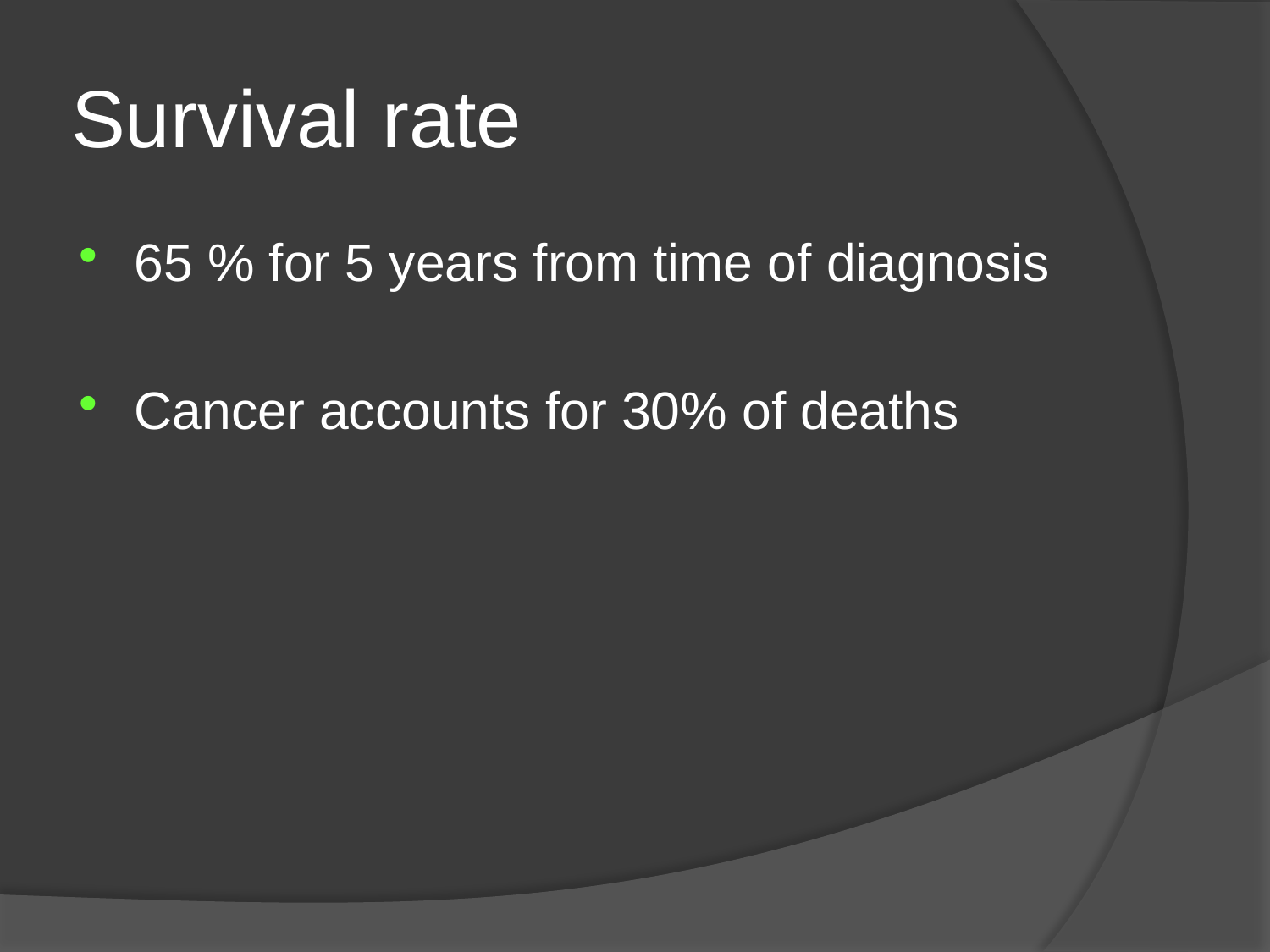

# Survival rate
65 % for 5 years from time of diagnosis

Cancer accounts for 30% of deaths